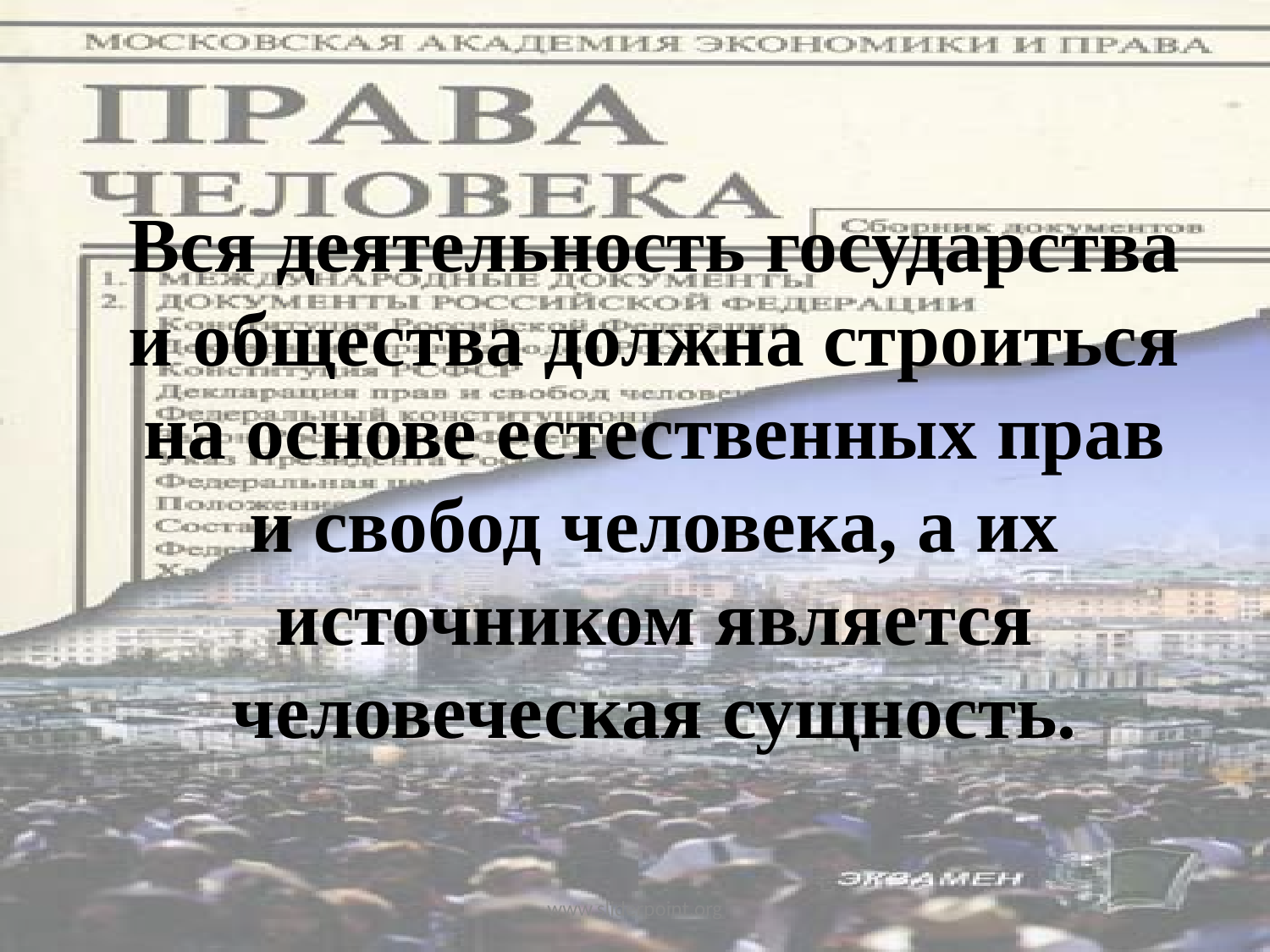

Вся деятельность государства и общества должна строиться на основе естественных прав и свобод человека, а их источником является человеческая сущность.
www.sliderpoint.org